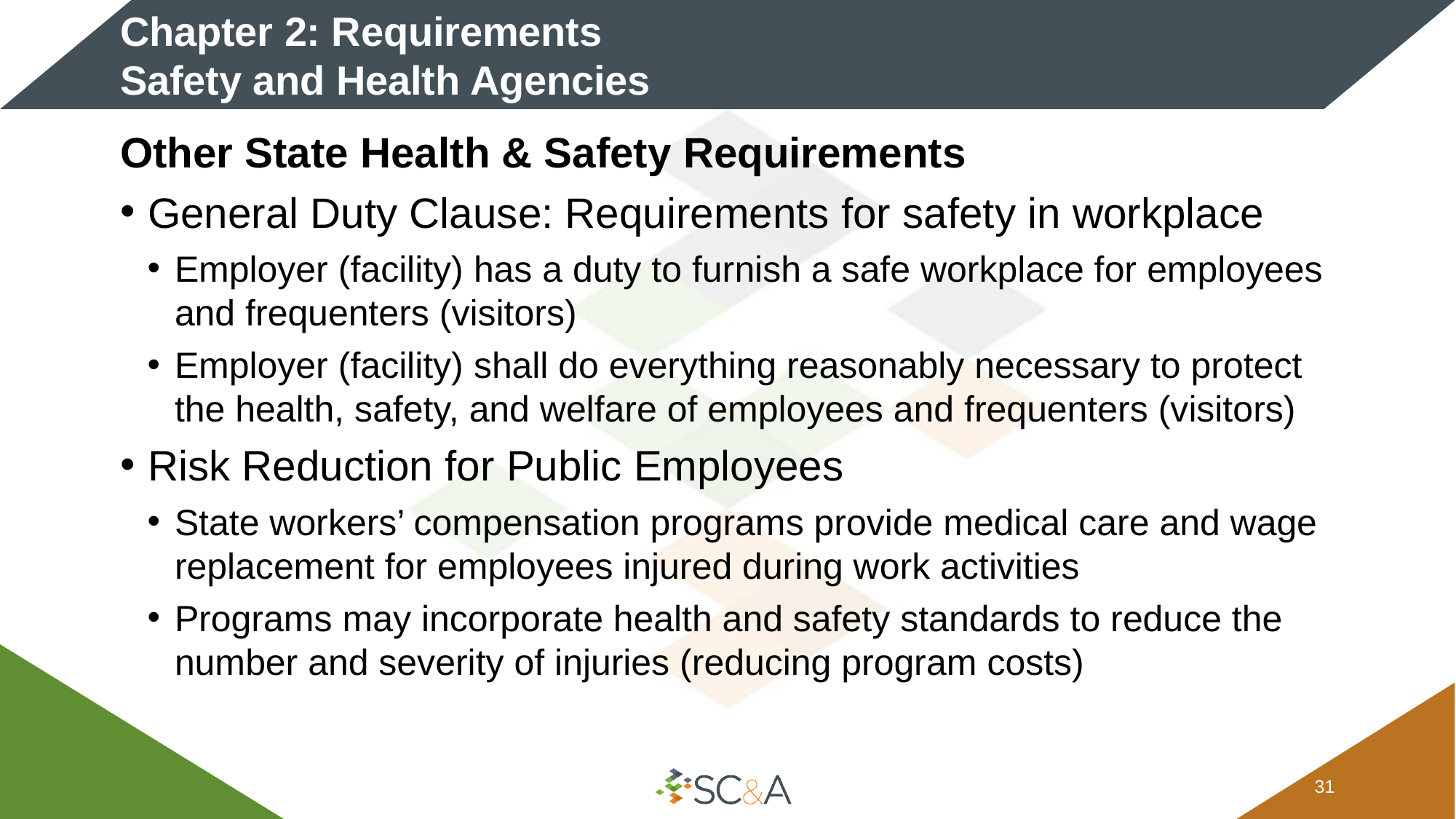

# Chapter 2: Requirements Safety and Health Agencies
Other State Health & Safety Requirements
General Duty Clause: Requirements for safety in workplace
Employer (facility) has a duty to furnish a safe workplace for employees and frequenters (visitors)
Employer (facility) shall do everything reasonably necessary to protect the health, safety, and welfare of employees and frequenters (visitors)
Risk Reduction for Public Employees
State workers’ compensation programs provide medical care and wage replacement for employees injured during work activities
Programs may incorporate health and safety standards to reduce the number and severity of injuries (reducing program costs)
31